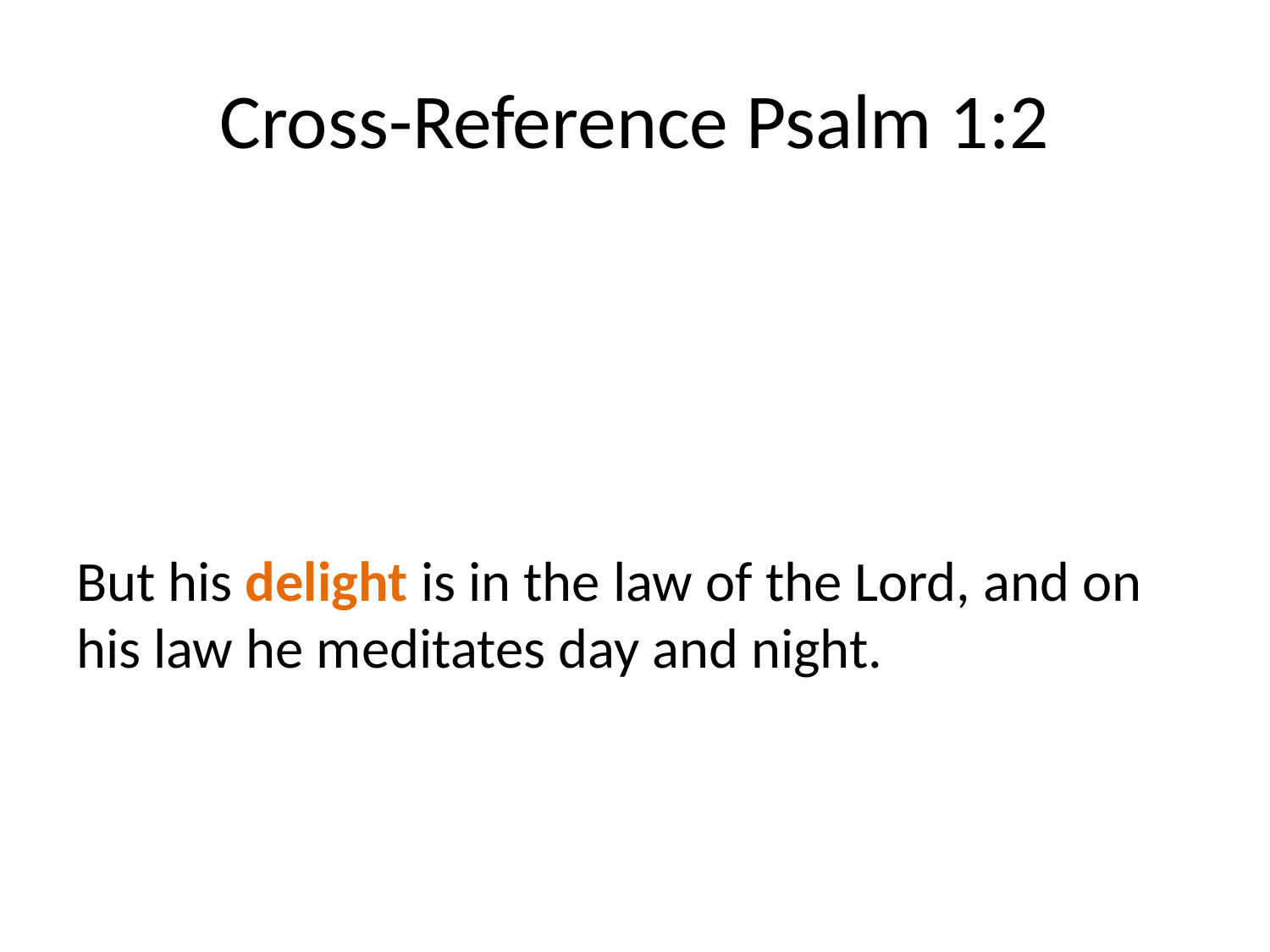

# Cross-Reference Psalm 1:2

But his delight is in the law of the Lord, and on his law he meditates day and night.